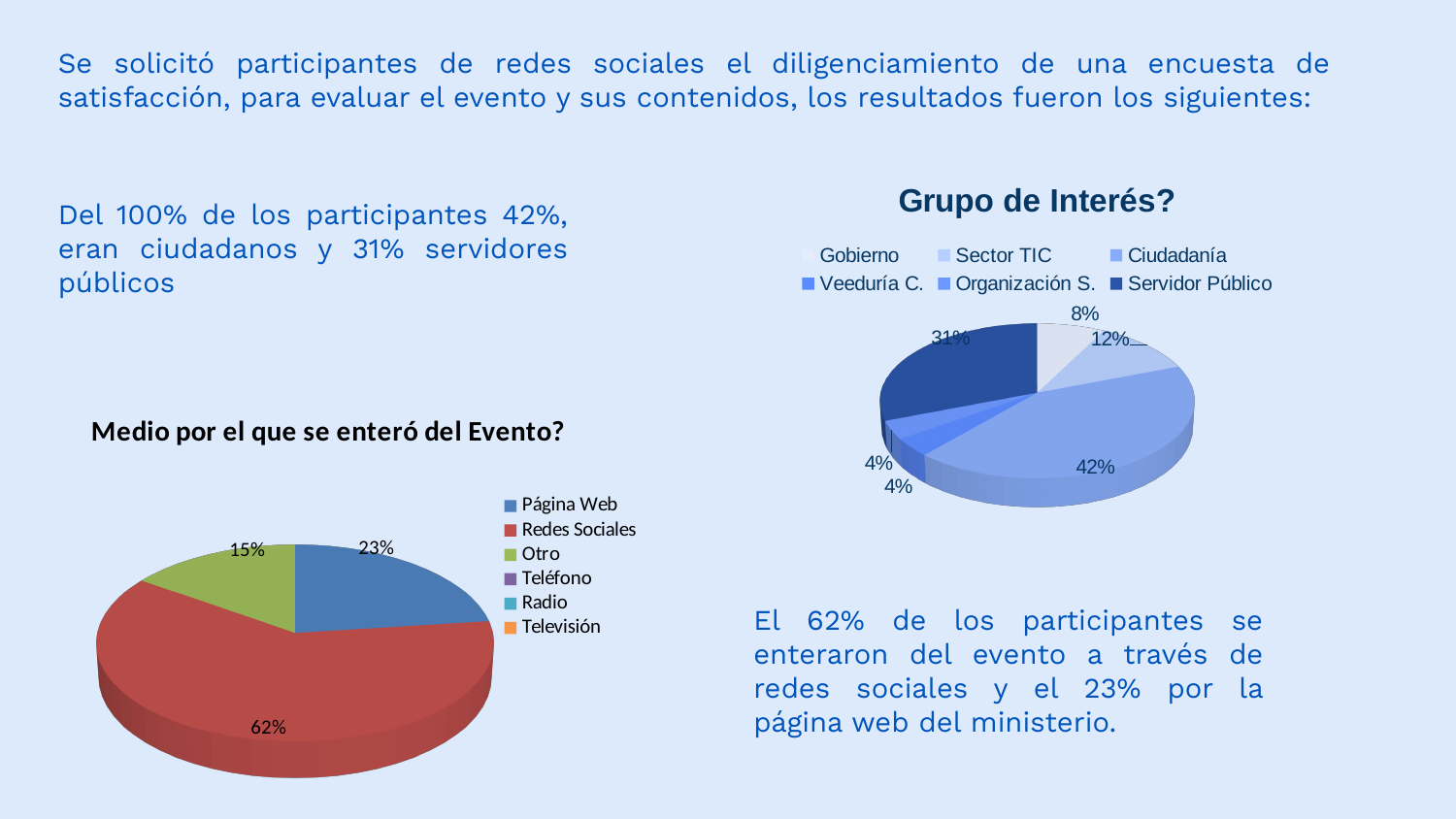

Se solicitó participantes de redes sociales el diligenciamiento de una encuesta de satisfacción, para evaluar el evento y sus contenidos, los resultados fueron los siguientes:

[unsupported chart]

Del 100% de los participantes 42%, eran ciudadanos y 31% servidores públicos

[unsupported chart]

El 62% de los participantes se enteraron del evento a través de redes sociales y el 23% por la página web del ministerio.